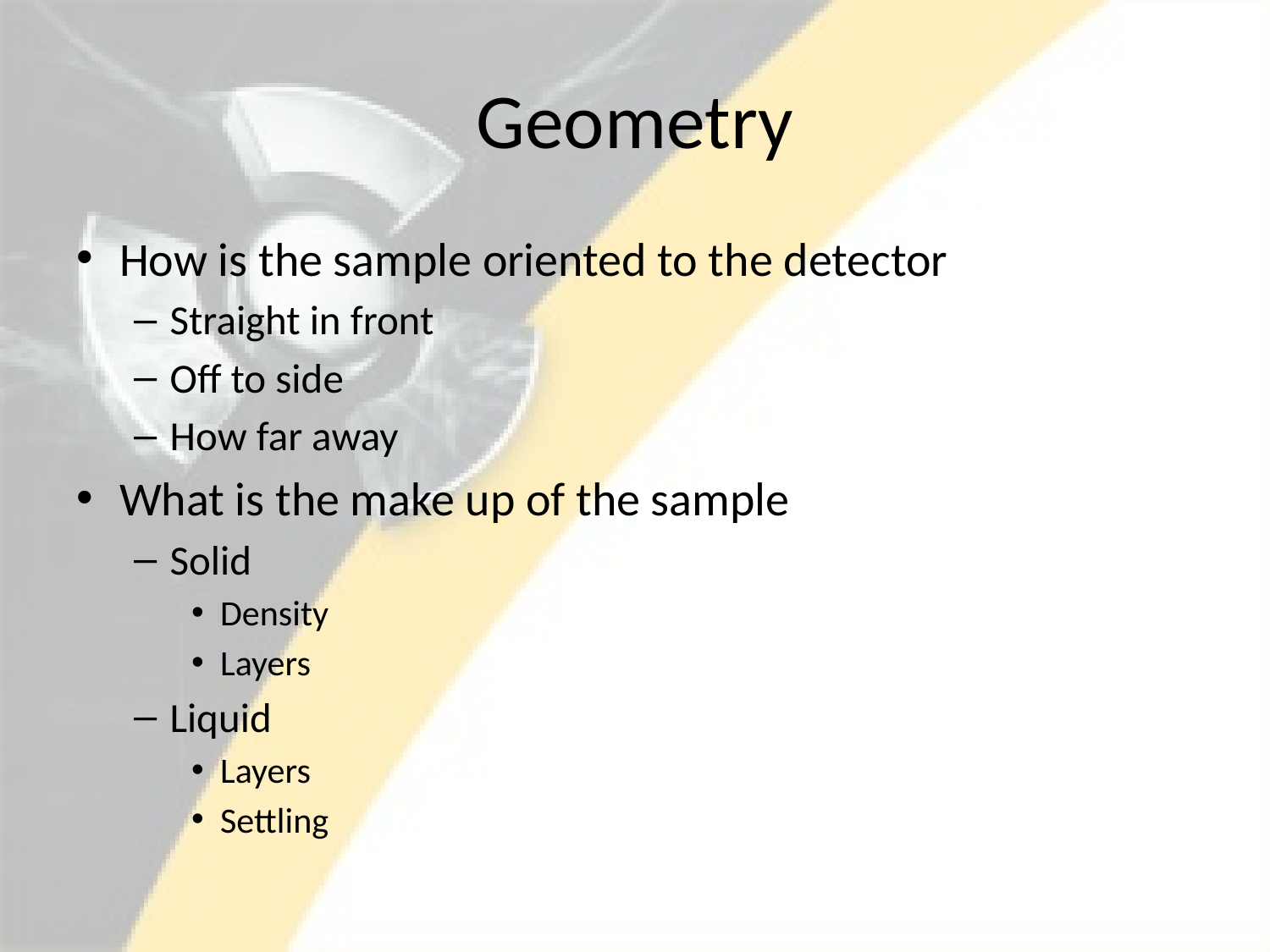

# Geometry
How is the sample oriented to the detector
Straight in front
Off to side
How far away
What is the make up of the sample
Solid
Density
Layers
Liquid
Layers
Settling